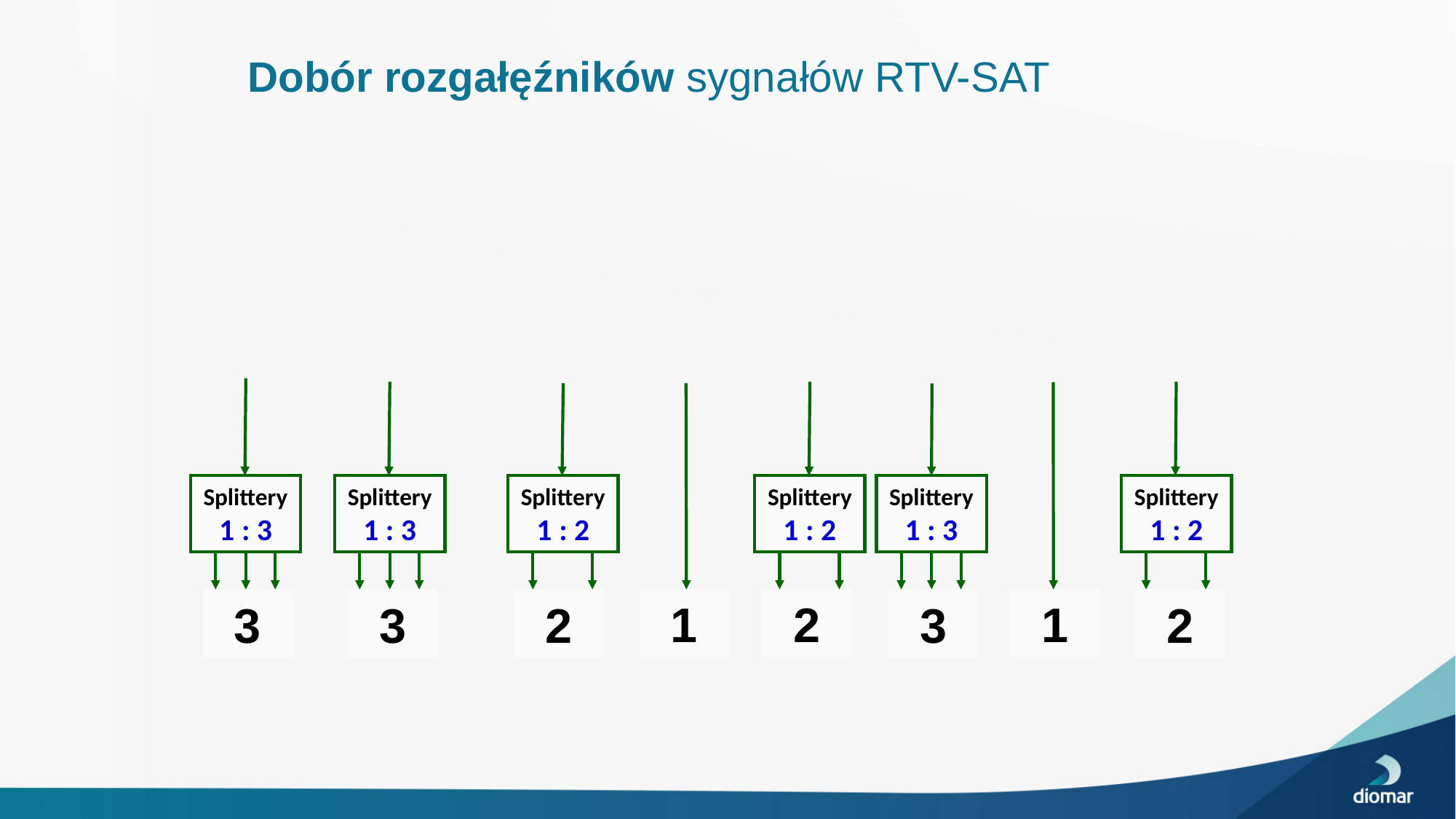

# Dobór rozgałęźników sygnałów RTV-SAT
Splittery
1 : 3
Splittery
1 : 3
Splittery
1 : 2
Splittery
1 : 2
Splittery
1 : 3
Splittery
1 : 2
1
2
1
3
3
2
3
2